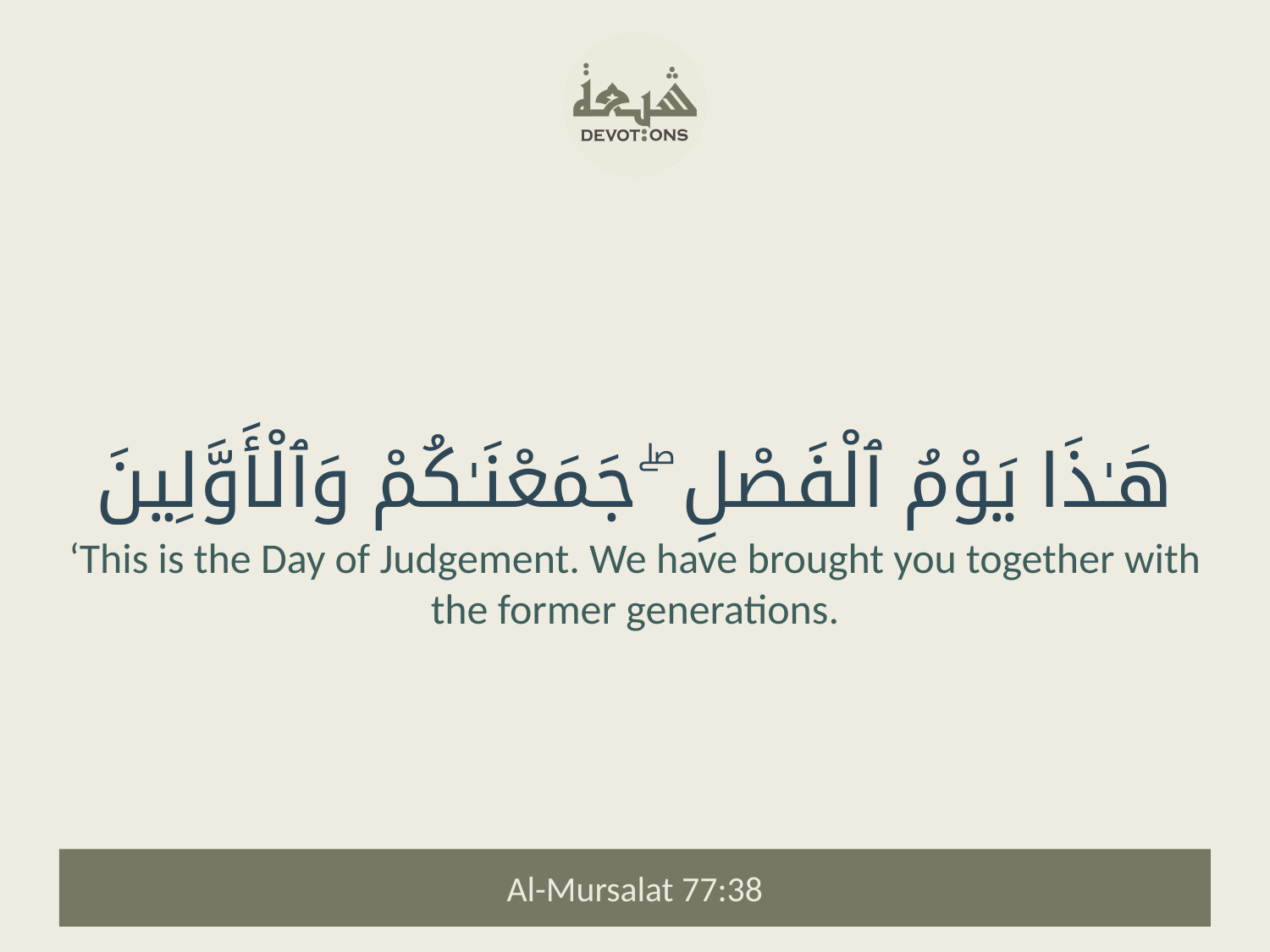

هَـٰذَا يَوْمُ ٱلْفَصْلِ ۖ جَمَعْنَـٰكُمْ وَٱلْأَوَّلِينَ
‘This is the Day of Judgement. We have brought you together with the former generations.
Al-Mursalat 77:38